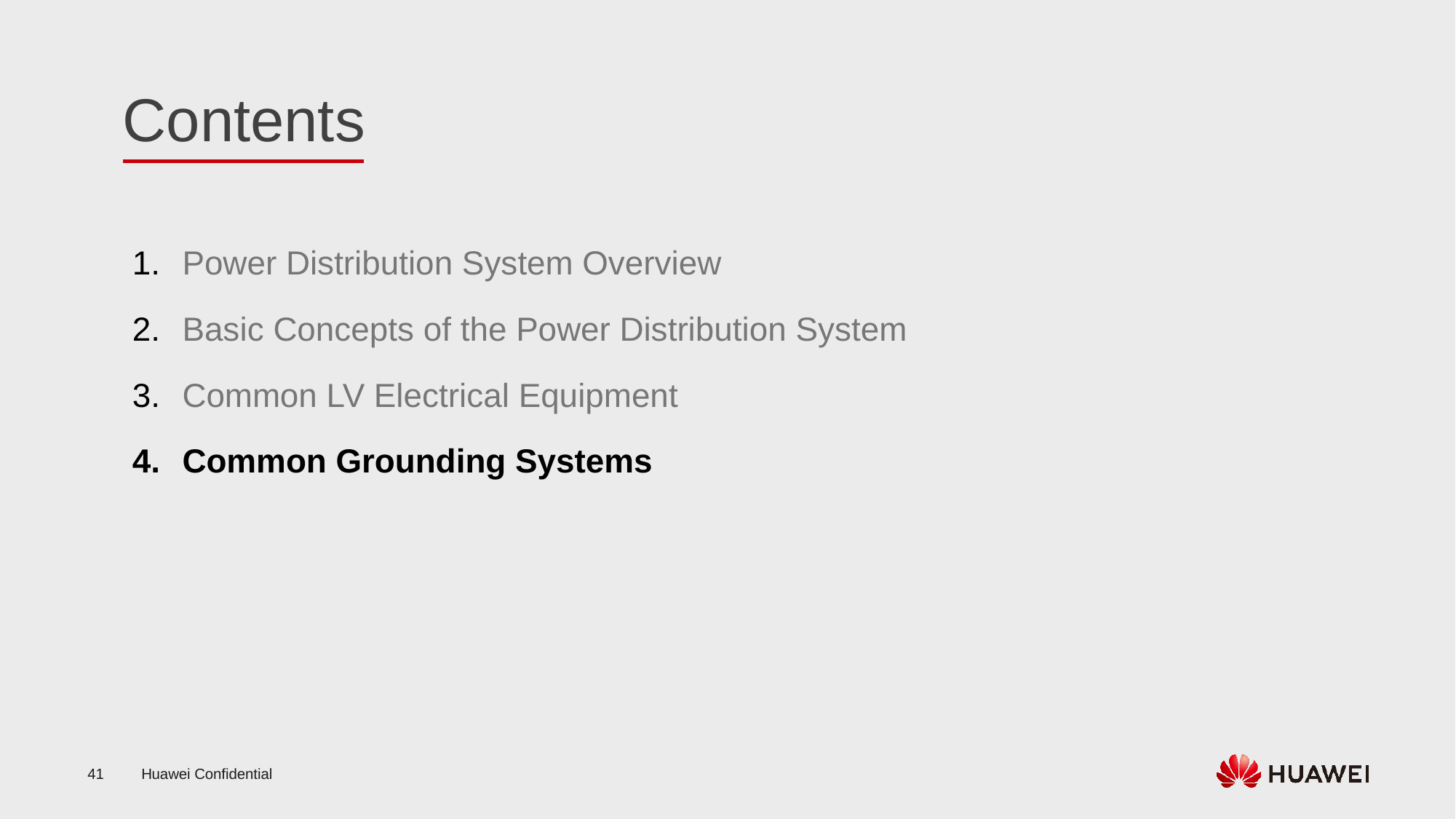

Power Distribution System Overview
Basic Concepts of the Power Distribution System
Common LV Electrical Equipment
Common Grounding Systems